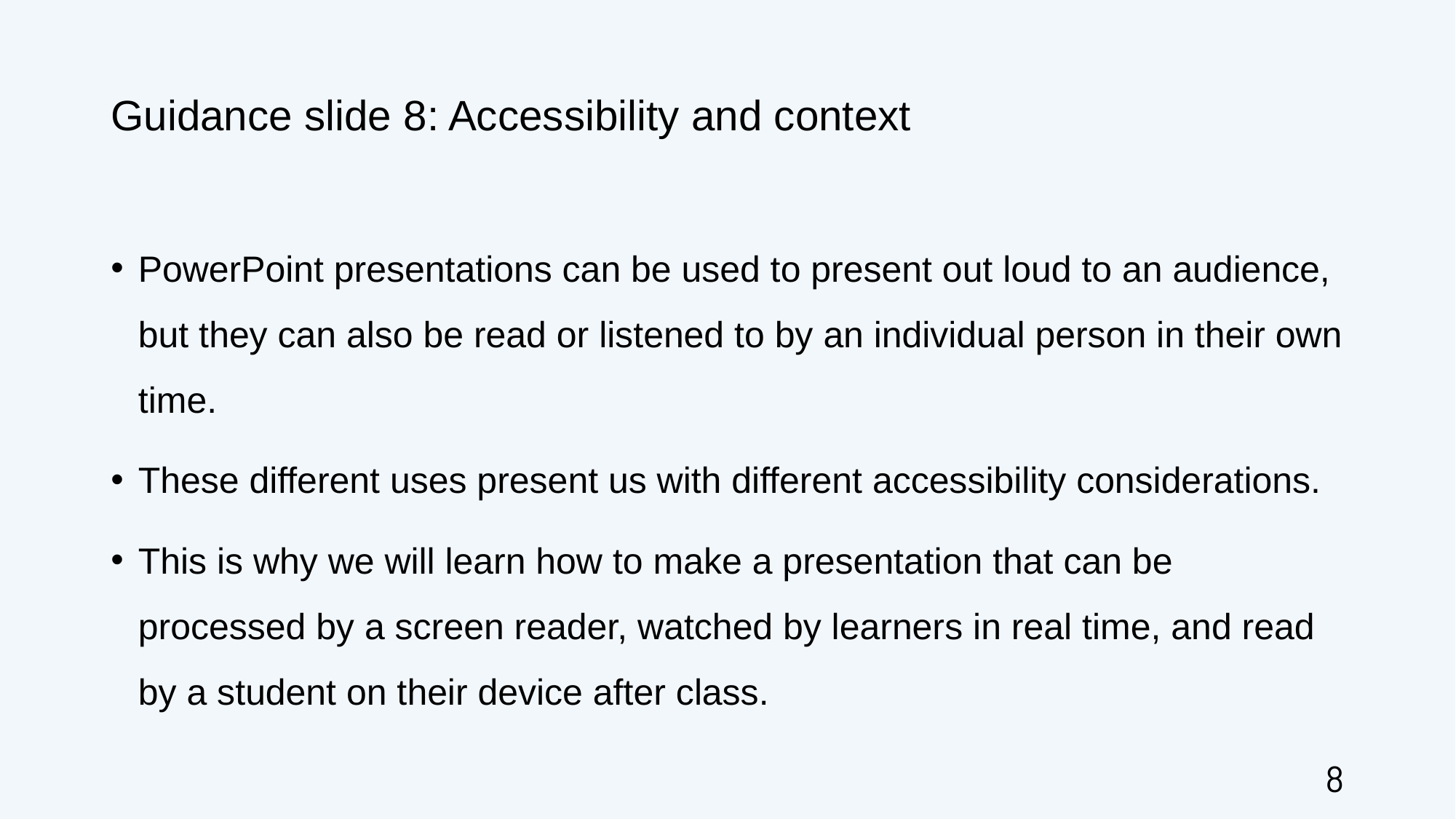

# Guidance slide 8: Accessibility and context
PowerPoint presentations can be used to present out loud to an audience, but they can also be read or listened to by an individual person in their own time.
These different uses present us with different accessibility considerations.
This is why we will learn how to make a presentation that can be processed by a screen reader, watched by learners in real time, and read by a student on their device after class.

8